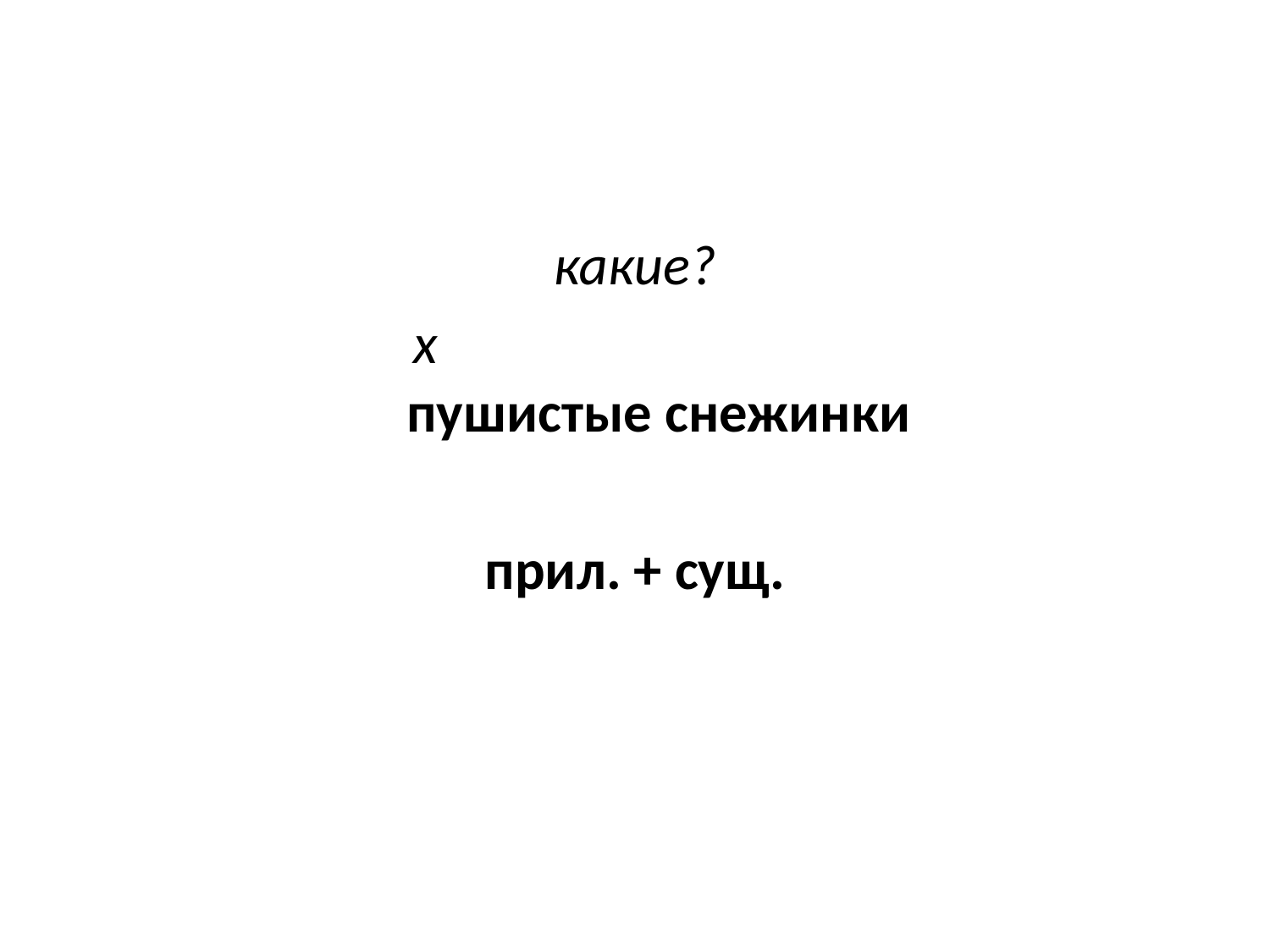

#
какие?
                  х                                                    пушистые снежинки

прил. + сущ.